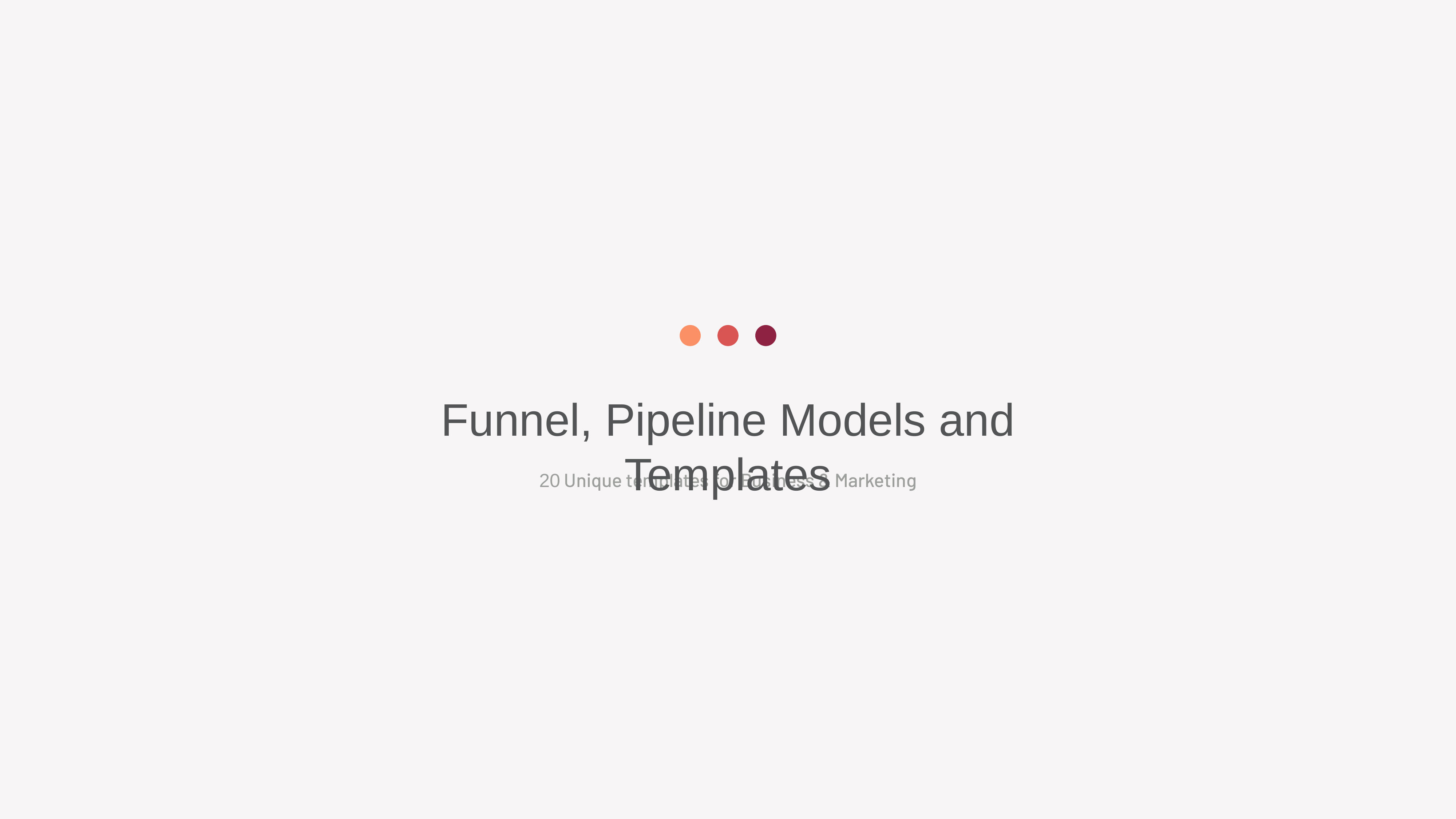

Funnel, Pipeline Models and Templates
20 Unique templates for Business & Marketing